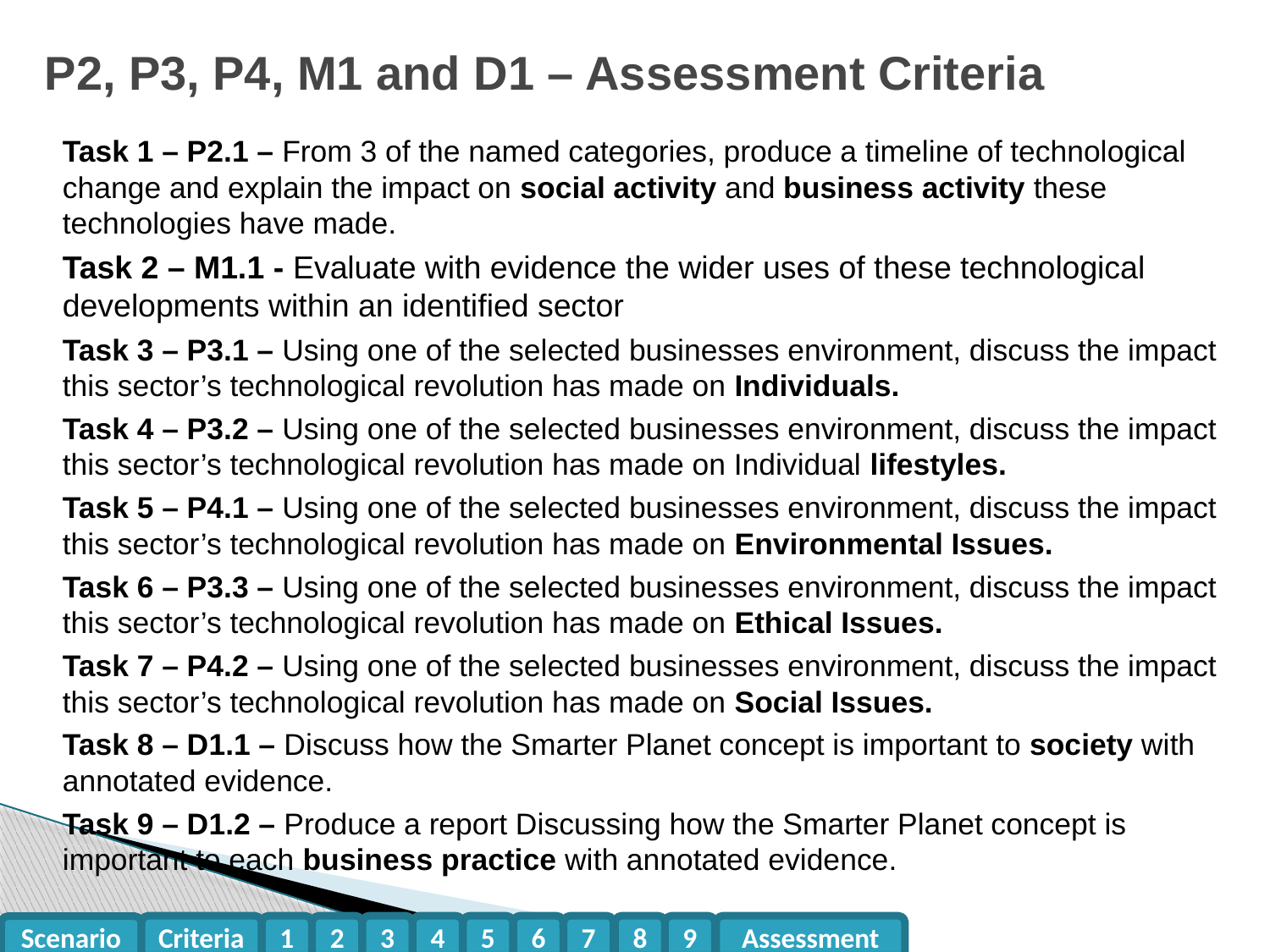

# P2, P3, P4, M1 and D1 – Assessment Criteria
Task 1 – P2.1 – From 3 of the named categories, produce a timeline of technological change and explain the impact on social activity and business activity these technologies have made.
Task 2 – M1.1 - Evaluate with evidence the wider uses of these technological developments within an identified sector
Task 3 – P3.1 – Using one of the selected businesses environment, discuss the impact this sector’s technological revolution has made on Individuals.
Task 4 – P3.2 – Using one of the selected businesses environment, discuss the impact this sector’s technological revolution has made on Individual lifestyles.
Task 5 – P4.1 – Using one of the selected businesses environment, discuss the impact this sector’s technological revolution has made on Environmental Issues.
Task 6 – P3.3 – Using one of the selected businesses environment, discuss the impact this sector’s technological revolution has made on Ethical Issues.
Task 7 – P4.2 – Using one of the selected businesses environment, discuss the impact this sector’s technological revolution has made on Social Issues.
Task 8 – D1.1 – Discuss how the Smarter Planet concept is important to society with annotated evidence.
Task 9 – D1.2 – Produce a report Discussing how the Smarter Planet concept is important to each business practice with annotated evidence.